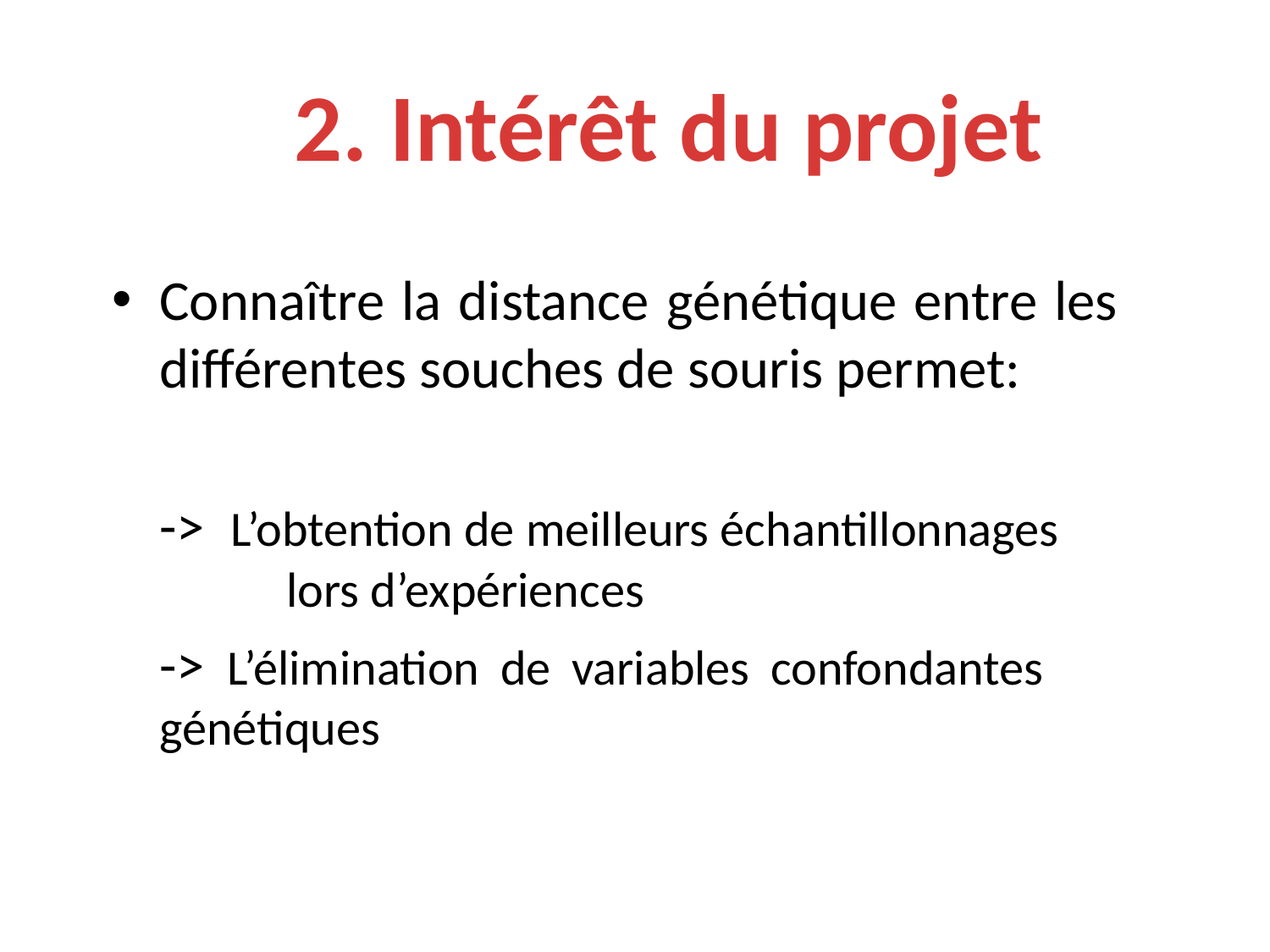

2. Intérêt du projet
Connaître la distance génétique entre les différentes souches de souris permet:

	->  L’obtention de meilleurs échantillonnages      	lors d’expériences
	-> L’élimination de variables confondantes 	  génétiques